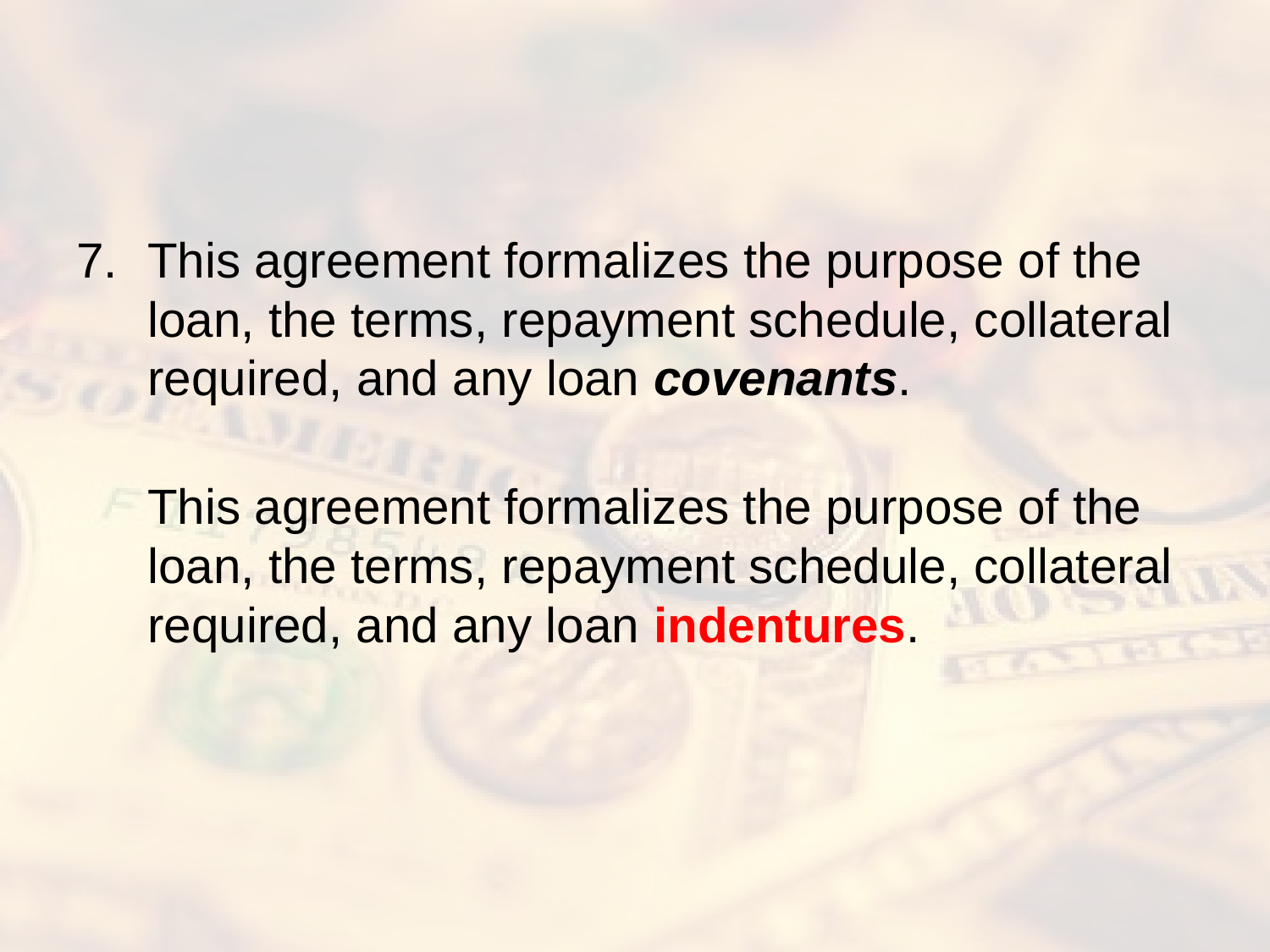

#
This agreement formalizes the purpose of the loan, the terms, repayment schedule, collateral required, and any loan covenants.
This agreement formalizes the purpose of the loan, the terms, repayment schedule, collateral required, and any loan indentures.